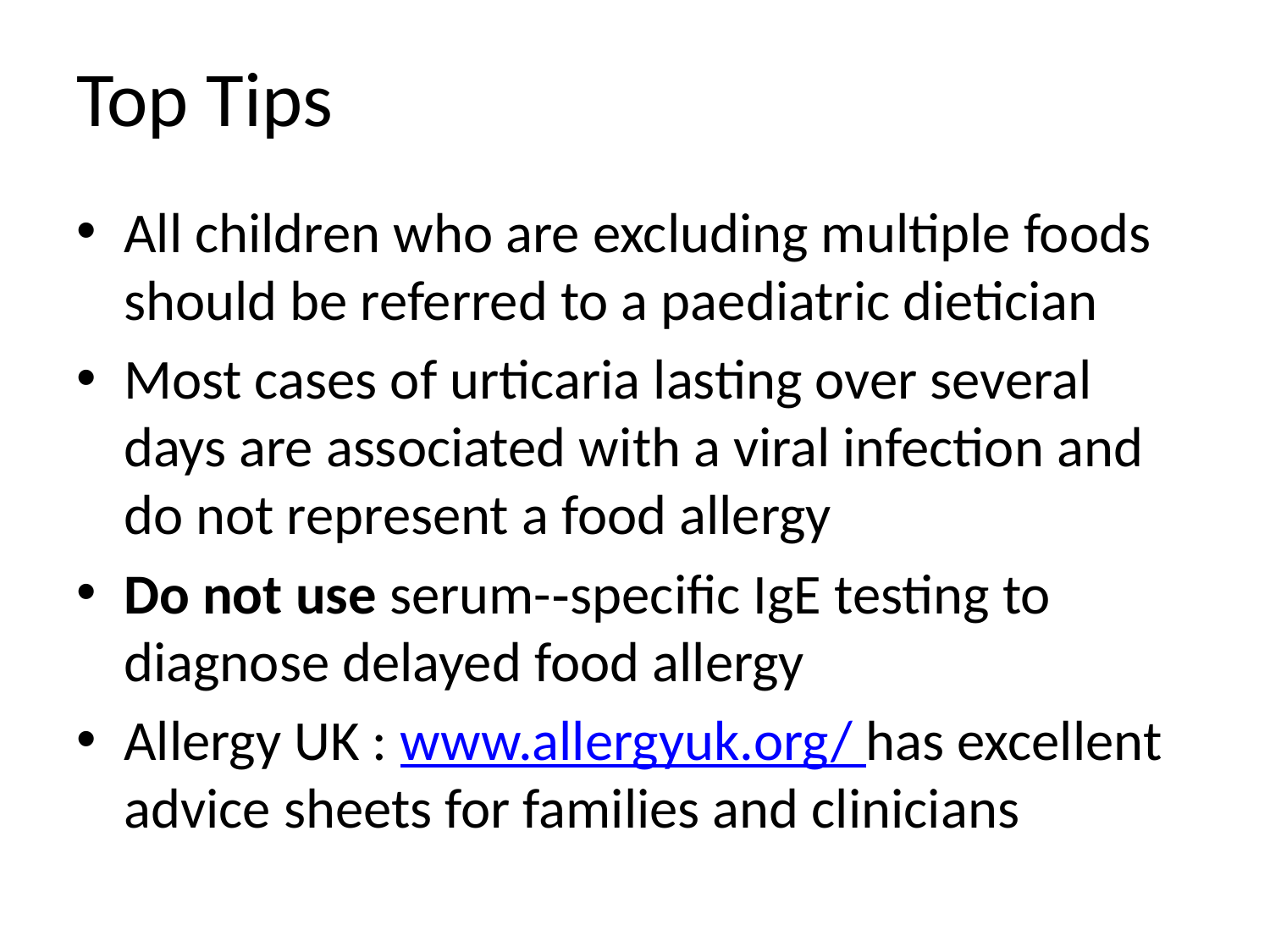

# Top Tips
All children who are excluding multiple foods should be referred to a paediatric dietician
Most cases of urticaria lasting over several days are associated with a viral infection and do not represent a food allergy
Do not use serum-­‐specific IgE testing to diagnose delayed food allergy
Allergy UK : www.allergyuk.org/ has excellent advice sheets for families and clinicians